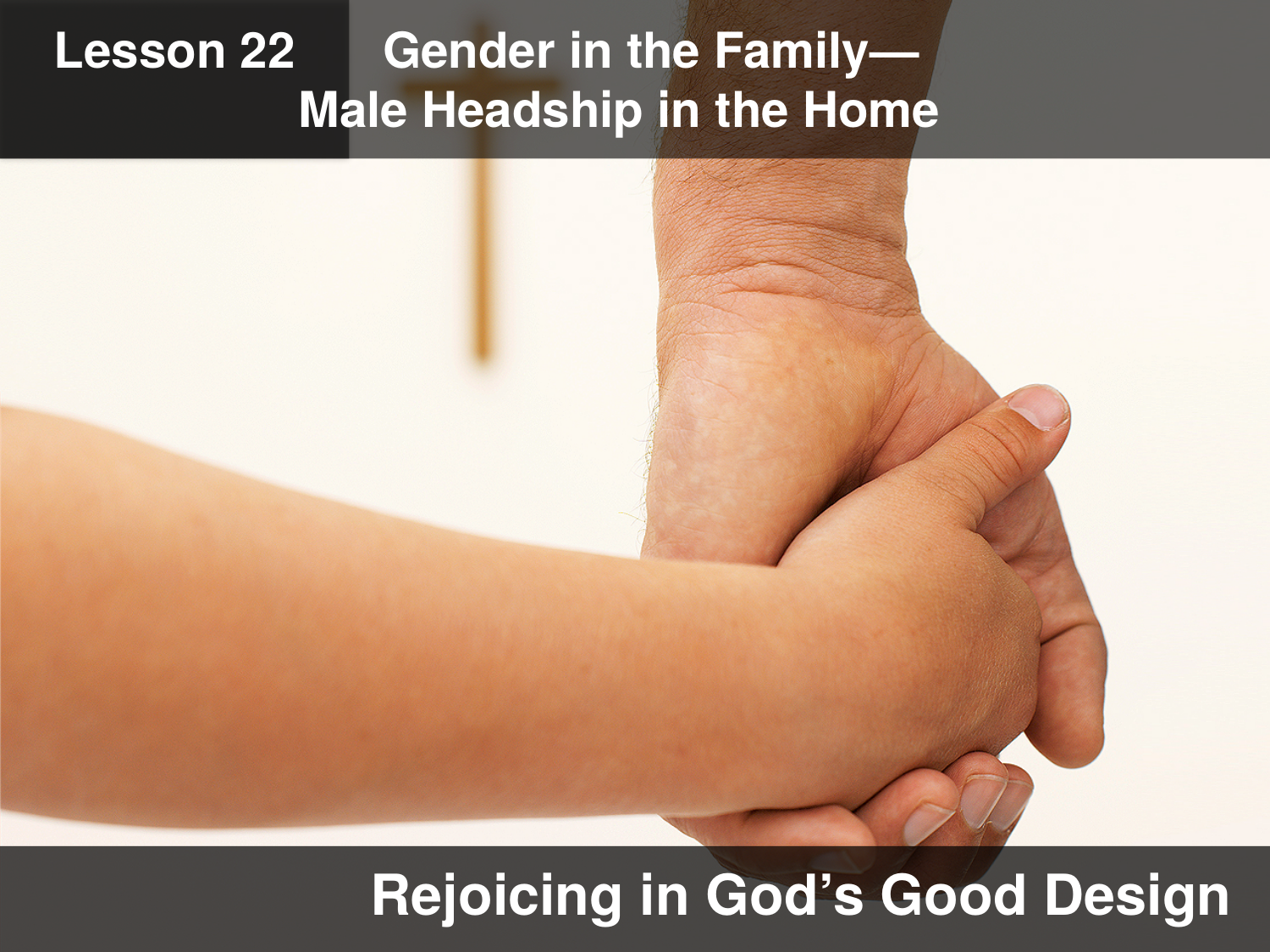

Lesson 22	Gender in the Family—
			Male Headship in the Home
Rejoicing in God’s Good Design